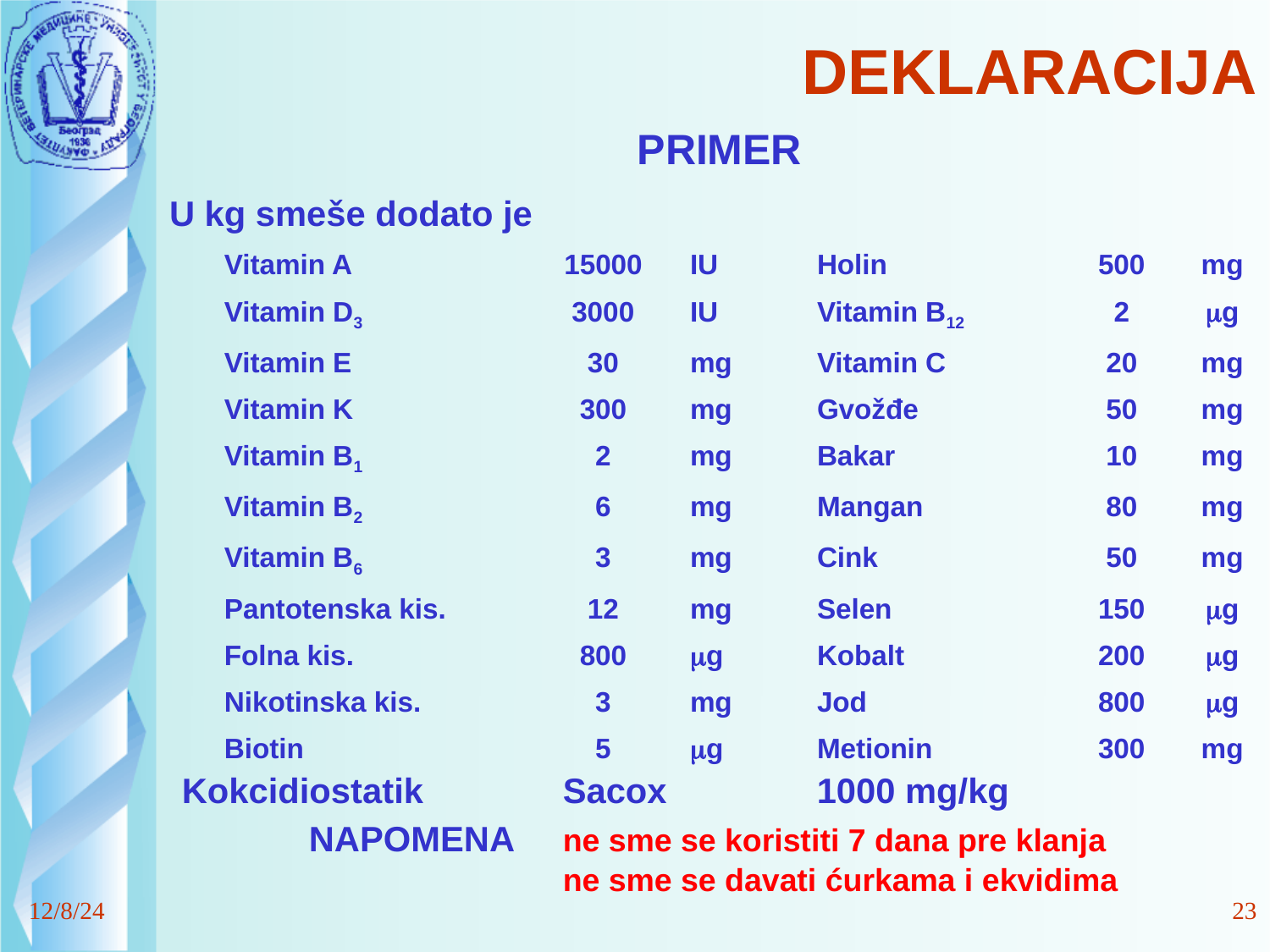

# DEKLARACIJA
PRIMER
U kg smeše dodato je
| Vitamin A | 15000 | IU | Holin | 500 | mg |
| --- | --- | --- | --- | --- | --- |
| Vitamin D3 | 3000 | IU | Vitamin B12 | 2 | μg |
| Vitamin E | 30 | mg | Vitamin C | 20 | mg |
| Vitamin K | 300 | mg | Gvožđe | 50 | mg |
| Vitamin B1 | 2 | mg | Bakar | 10 | mg |
| Vitamin B2 | 6 | mg | Mangan | 80 | mg |
| Vitamin B6 | 3 | mg | Cink | 50 | mg |
| Pantotenska kis. | 12 | mg | Selen | 150 | μg |
| Folna kis. | 800 | μg | Kobalt | 200 | μg |
| Nikotinska kis. | 3 | mg | Jod | 800 | μg |
| Biotin | 5 | μg | Metionin | 300 | mg |
Kokcidiostatik		Sacox		1000 mg/kg
	NAPOMENA	ne sme se koristiti 7 dana pre klanja
			ne sme se davati ćurkama i ekvidima
12/8/24
23